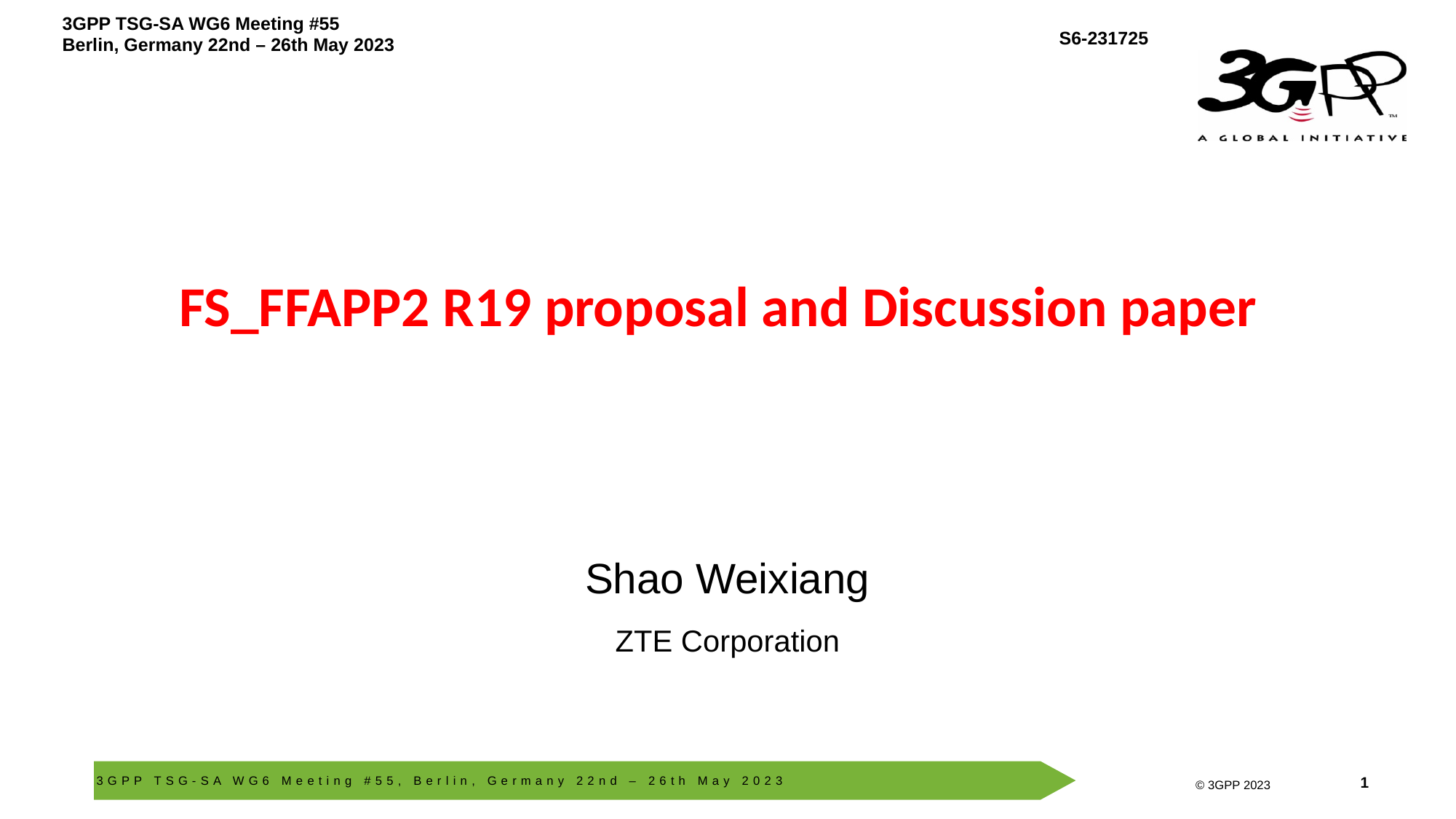

# FS_FFAPP2 R19 proposal and Discussion paper
Shao Weixiang

ZTE Corporation